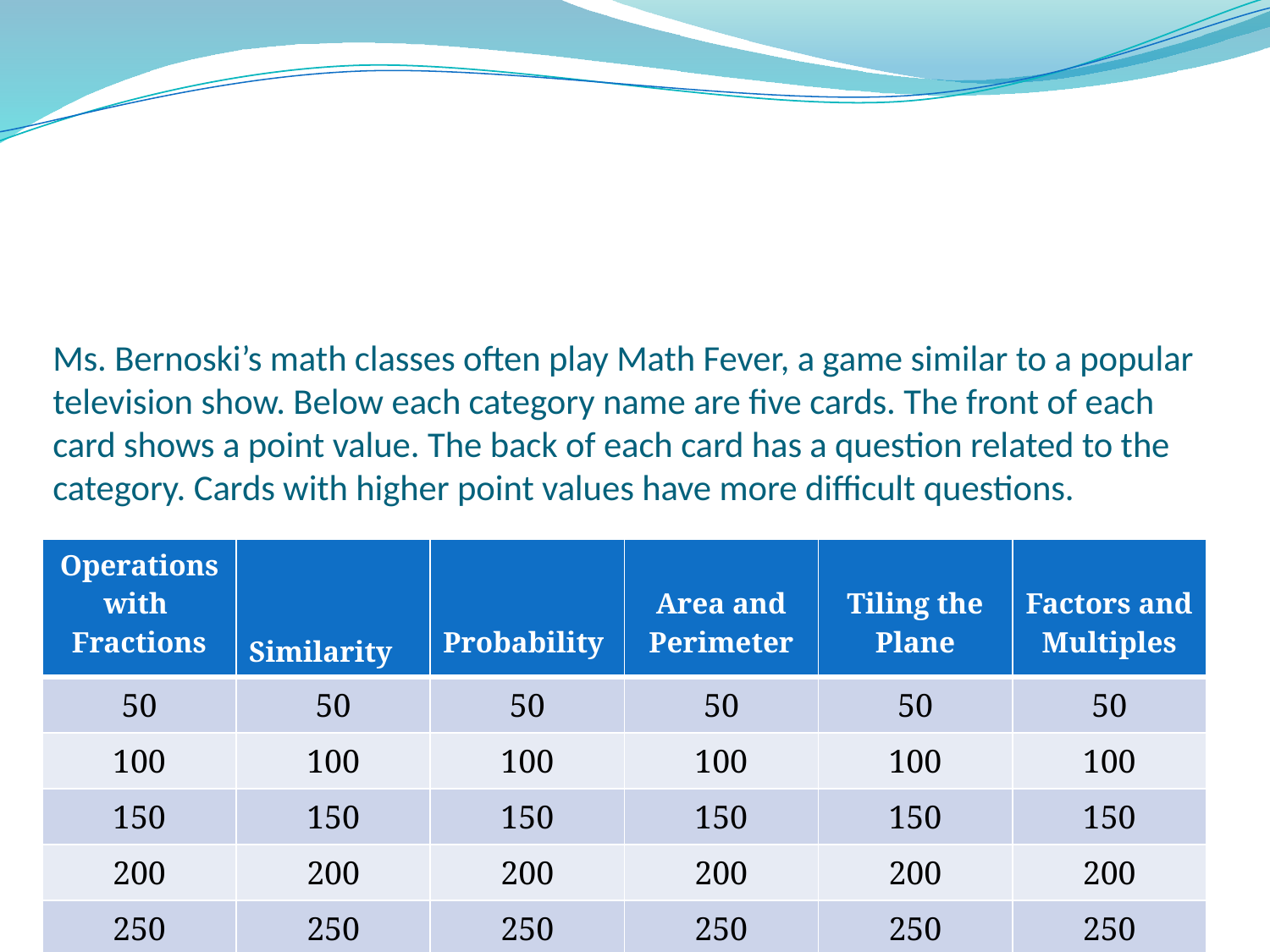

# Ms. Bernoski’s math classes often play Math Fever, a game similar to a popular television show. Below each category name are five cards. The front of each card shows a point value. The back of each card has a question related to the category. Cards with higher point values have more difficult questions.
| Operations with Fractions | Similarity | Probability | Area and Perimeter | Tiling the Plane | Factors and Multiples |
| --- | --- | --- | --- | --- | --- |
| 50 | 50 | 50 | 50 | 50 | 50 |
| 100 | 100 | 100 | 100 | 100 | 100 |
| 150 | 150 | 150 | 150 | 150 | 150 |
| 200 | 200 | 200 | 200 | 200 | 200 |
| 250 | 250 | 250 | 250 | 250 | 250 |